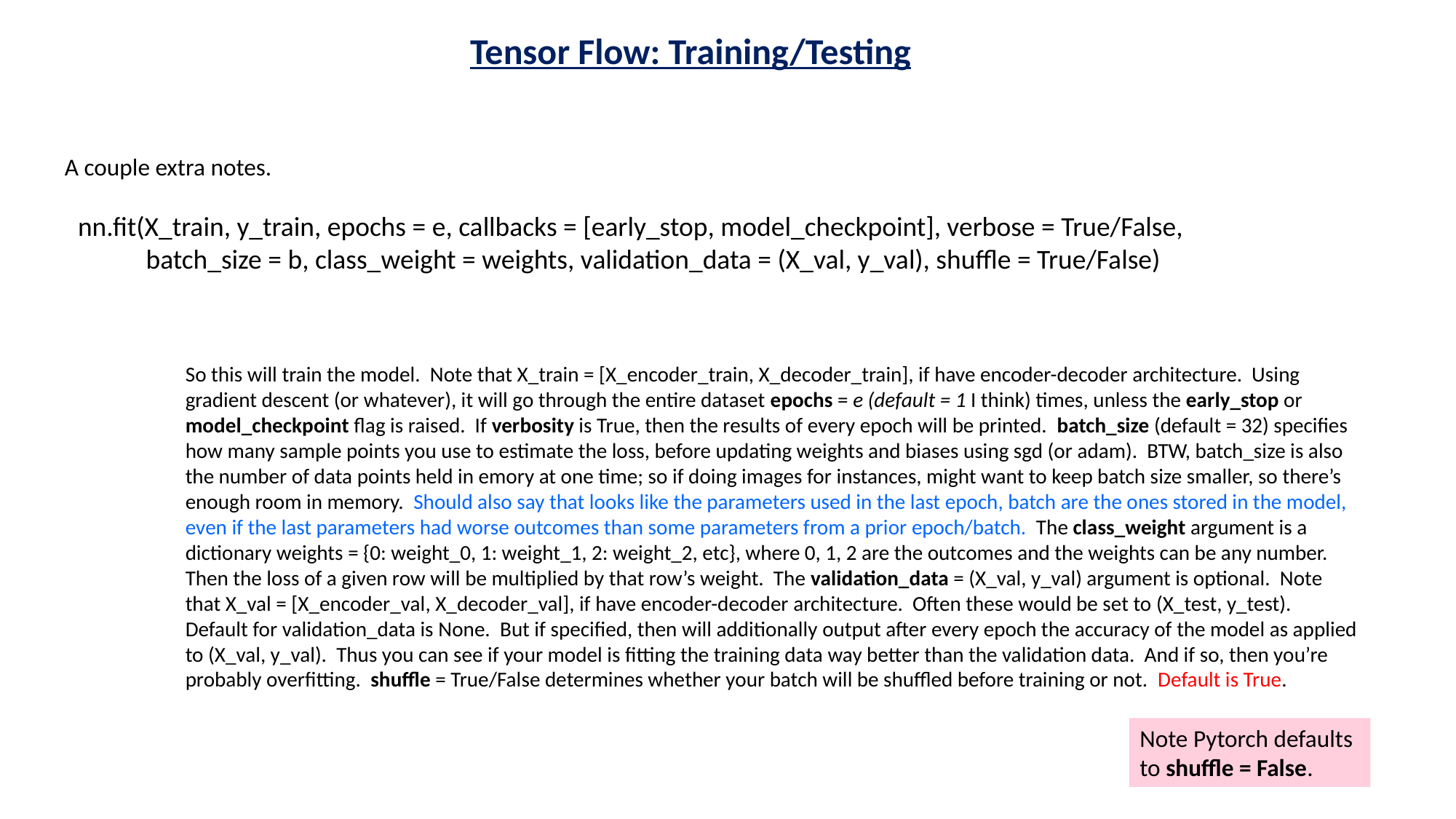

Tensor Flow: Training/Testing
A couple extra notes.
nn.fit(X_train, y_train, epochs = e, callbacks = [early_stop, model_checkpoint], verbose = True/False,
           batch_size = b, class_weight = weights, validation_data = (X_val, y_val), shuffle = True/False)
So this will train the model.  Note that X_train = [X_encoder_train, X_decoder_train], if have encoder-decoder architecture.  Using gradient descent (or whatever), it will go through the entire dataset epochs = e (default = 1 I think) times, unless the early_stop or model_checkpoint flag is raised.  If verbosity is True, then the results of every epoch will be printed.  batch_size (default = 32) specifies how many sample points you use to estimate the loss, before updating weights and biases using sgd (or adam).  BTW, batch_size is also the number of data points held in emory at one time; so if doing images for instances, might want to keep batch size smaller, so there’s enough room in memory.  Should also say that looks like the parameters used in the last epoch, batch are the ones stored in the model, even if the last parameters had worse outcomes than some parameters from a prior epoch/batch.  The class_weight argument is a dictionary weights = {0: weight_0, 1: weight_1, 2: weight_2, etc}, where 0, 1, 2 are the outcomes and the weights can be any number.  Then the loss of a given row will be multiplied by that row’s weight.  The validation_data = (X_val, y_val) argument is optional.  Note that X_val = [X_encoder_val, X_decoder_val], if have encoder-decoder architecture.  Often these would be set to (X_test, y_test).  Default for validation_data is None.  But if specified, then will additionally output after every epoch the accuracy of the model as applied to (X_val, y_val).  Thus you can see if your model is fitting the training data way better than the validation data.  And if so, then you’re probably overfitting.  shuffle = True/False determines whether your batch will be shuffled before training or not.  Default is True.
Note Pytorch defaults to shuffle = False.